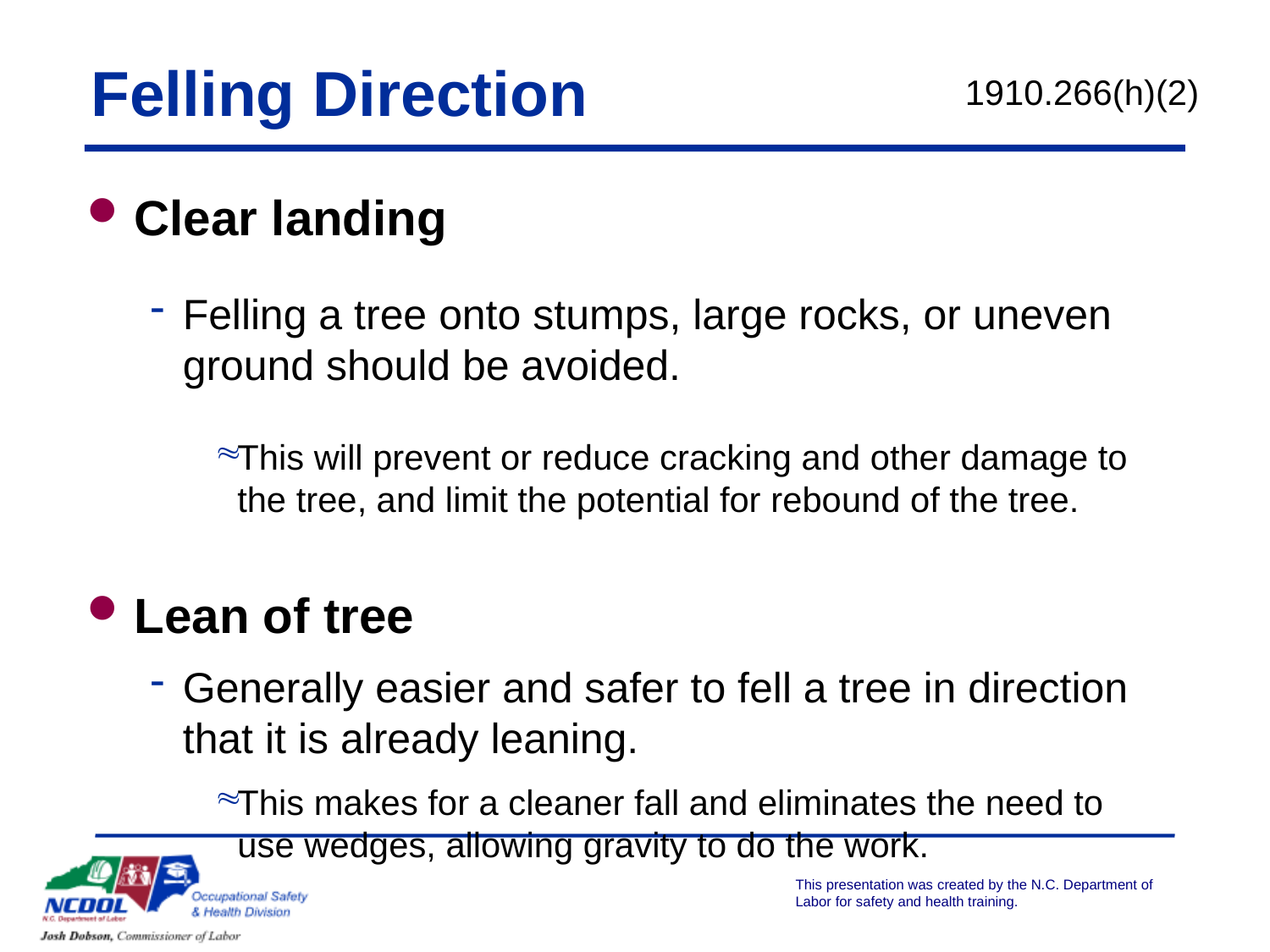

# Felling Direction
1910.266(h)(2)

Clear landing

Felling a tree onto stumps, large rocks, or uneven ground should be avoided.

This will prevent or reduce cracking and other damage to the tree, and limit the potential for rebound of the tree.

Lean of tree
Generally easier and safer to fell a tree in direction that it is already leaning.
This makes for a cleaner fall and eliminates the need to use wedges, allowing gravity to do the work.